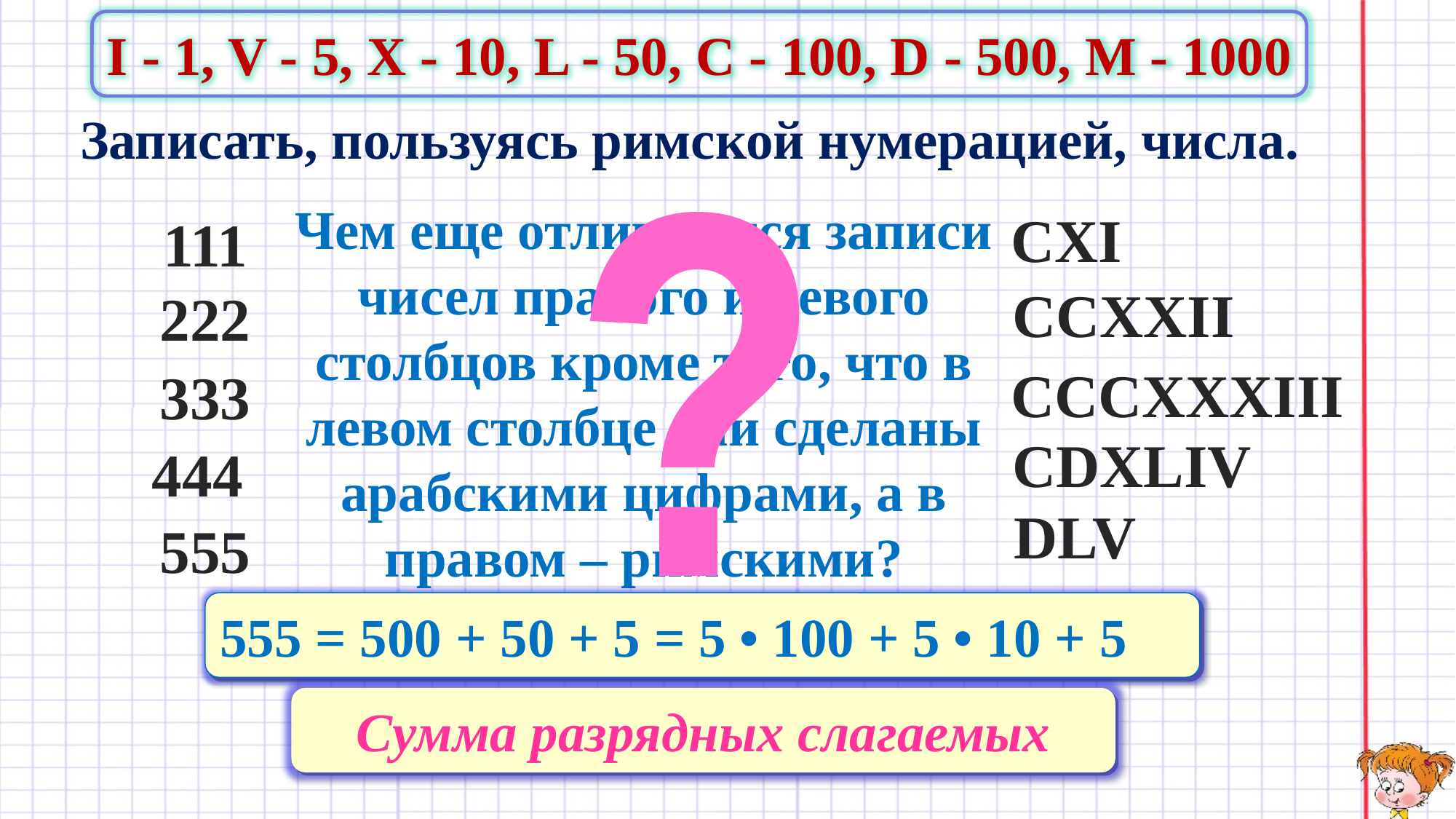

I - 1, V - 5, X - 10, L - 50, C - 100, D - 500, M - 1000
 Записать, пользуясь римской нумерацией, числа.
Чем еще отличаются записи чисел правого и левого столбцов кроме того, что в левом столбце они сделаны арабскими цифрами, а в правом – римскими?
CXI
111
?
CCXXII
222
CCCXXXIII
333
CDXLIV
444
DLV
555
555 = 500 + 50 + 5 = 5 • 100 + 5 • 10 + 5
Сумма разрядных слагаемых